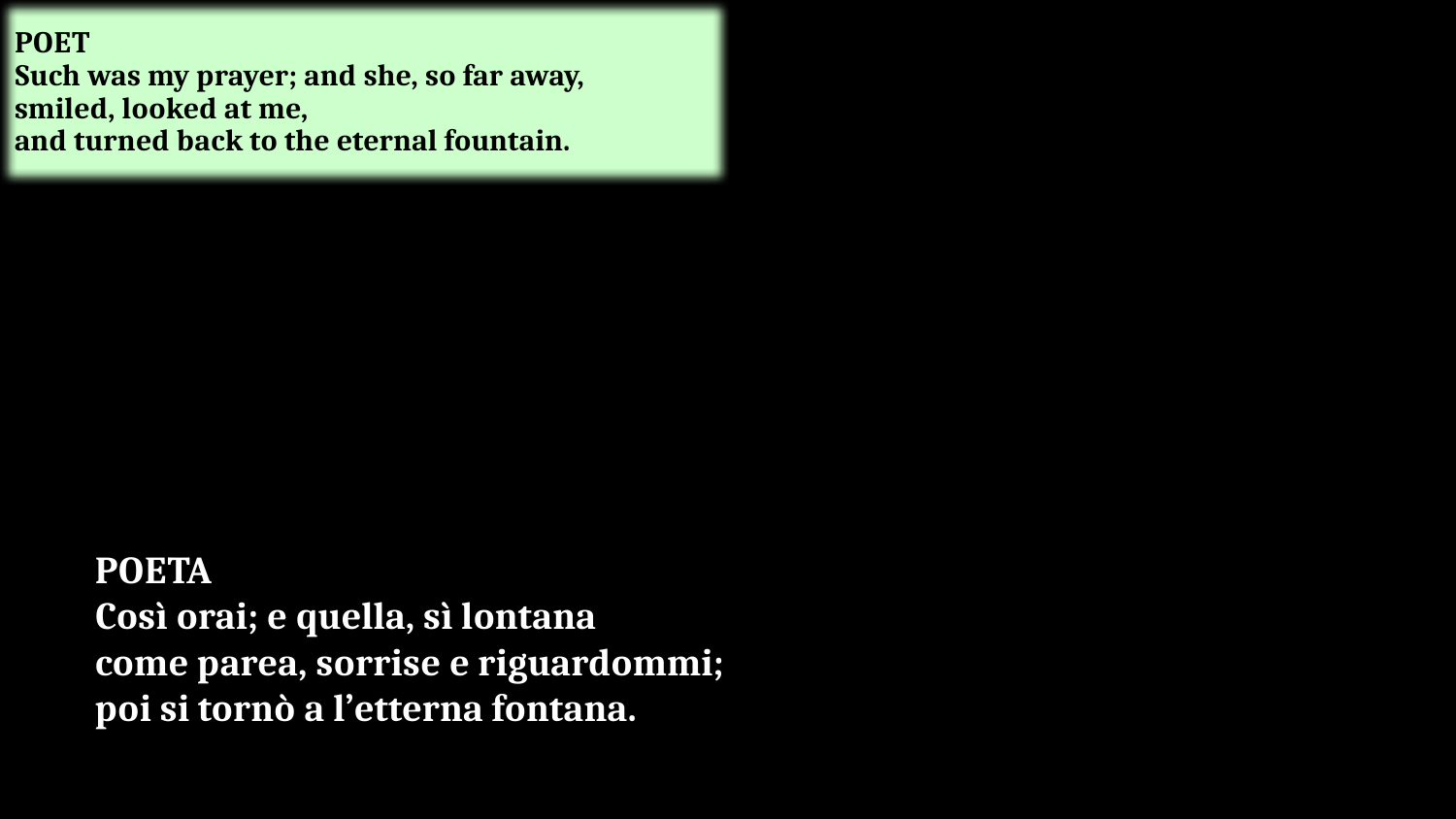

POET
Such was my prayer; and she, so far away,
smiled, looked at me,
and turned back to the eternal fountain.
# POETA Così orai; e quella, sì lontana come parea, sorrise e riguardommi; poi si tornò a l’etterna fontana.